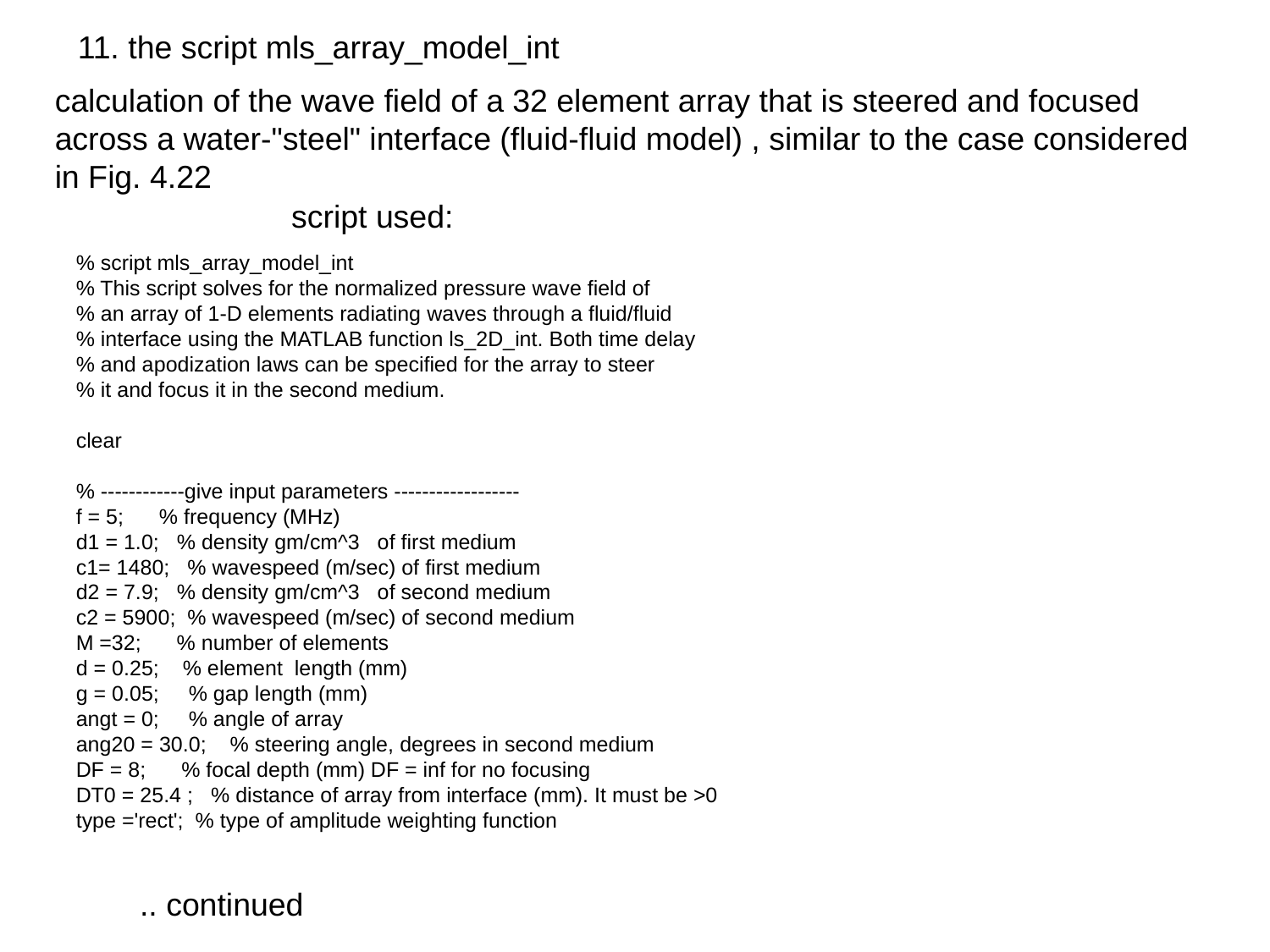

11. the script mls_array_model_int
calculation of the wave field of a 32 element array that is steered and focused across a water-"steel" interface (fluid-fluid model) , similar to the case considered in Fig. 4.22
script used:
% script mls_array_model_int
% This script solves for the normalized pressure wave field of
% an array of 1-D elements radiating waves through a fluid/fluid
% interface using the MATLAB function ls_2D_int. Both time delay
% and apodization laws can be specified for the array to steer
% it and focus it in the second medium.

clear

% ------------give input parameters ------------------
f = 5;      % frequency (MHz)
d1 = 1.0;   % density gm/cm^3   of first medium
c1= 1480;   % wavespeed (m/sec) of first medium
d2 = 7.9;   % density gm/cm^3   of second medium
c2 = 5900;  % wavespeed (m/sec) of second medium
M =32;      % number of elements
d = 0.25;    % element  length (mm)
g = 0.05;     % gap length (mm)
angt = 0;     % angle of array
ang20 = 30.0;    % steering angle, degrees in second medium
DF = 8;      % focal depth (mm) DF = inf for no focusing
DT0 = 25.4 ;   % distance of array from interface (mm). It must be >0
type ='rect';  % type of amplitude weighting function

.. continued